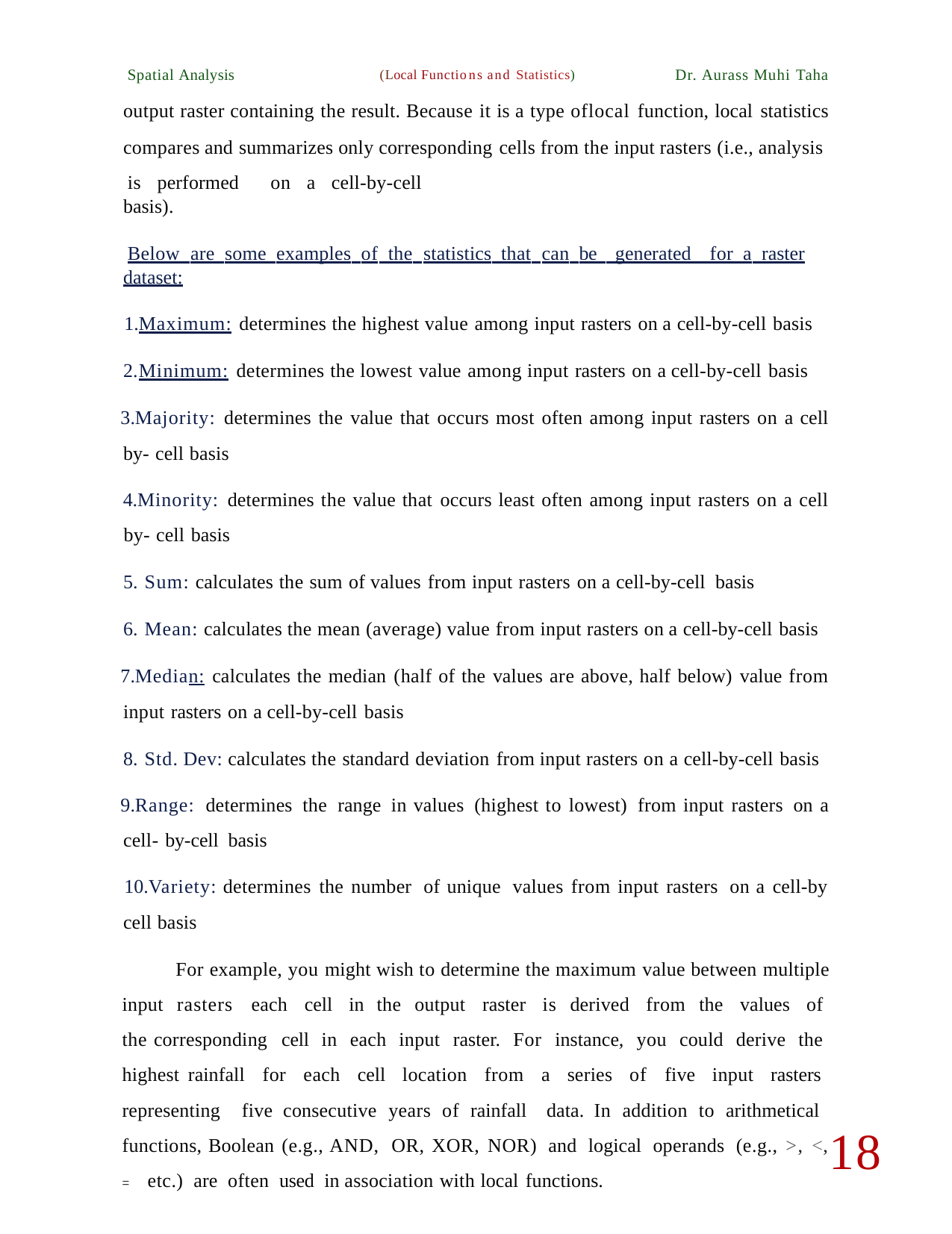

Spatial Analysis                                  (Local Functions and Statistics)                     Dr. Aurass Muhi Taha output raster containing the result. Because it is a type oflocal function, local statistics compares and summarizes only corresponding cells from the input rasters (i.e., analysis

is performed  on a cell-by-cell basis).

Below are some examples of the statistics that can be  generated  for a raster dataset:

Maximum: determines the highest value among input rasters on a cell-by-cell basis

Minimum: determines the lowest value among input rasters on a cell-by-cell basis

Majority: determines the value that occurs most often among input rasters on a cell­ by- cell basis

Minority: determines the value that occurs least often among input rasters on a cell­ by- cell basis

Sum: calculates the sum of values from input rasters on a cell-by-cell  basis

Mean: calculates the mean (average) value from input rasters on a cell-by-cell basis

Median: calculates the median (half of the values are above, half below) value from input rasters on a cell-by-cell basis

Std. Dev: calculates the standard deviation from input rasters on a cell-by-cell basis

Range:  determines  the  range  in values  (highest to lowest)  from input rasters  on a cell- by-cell  basis

Variety: determines the number  of unique  values from input rasters  on a cell-by­ cell basis

For example, you might wish to determine the maximum value between multiple input  rasters   each   cell   in  the  output   raster   is  derived   from  the   values   of  the corresponding  cell  in  each  input  raster.  For  instance,  you  could  derive  the  highest rainfall  for  each  cell  location  from  a  series  of  five  input  rasters  representing  five consecutive years of rainfall  data. In addition to arithmetical  functions, Boolean (e.g., AND,  OR, XOR, NOR)  and  logical  operands  (e.g., >, <, =  etc.)  are  often  used  in association with local functions.
18